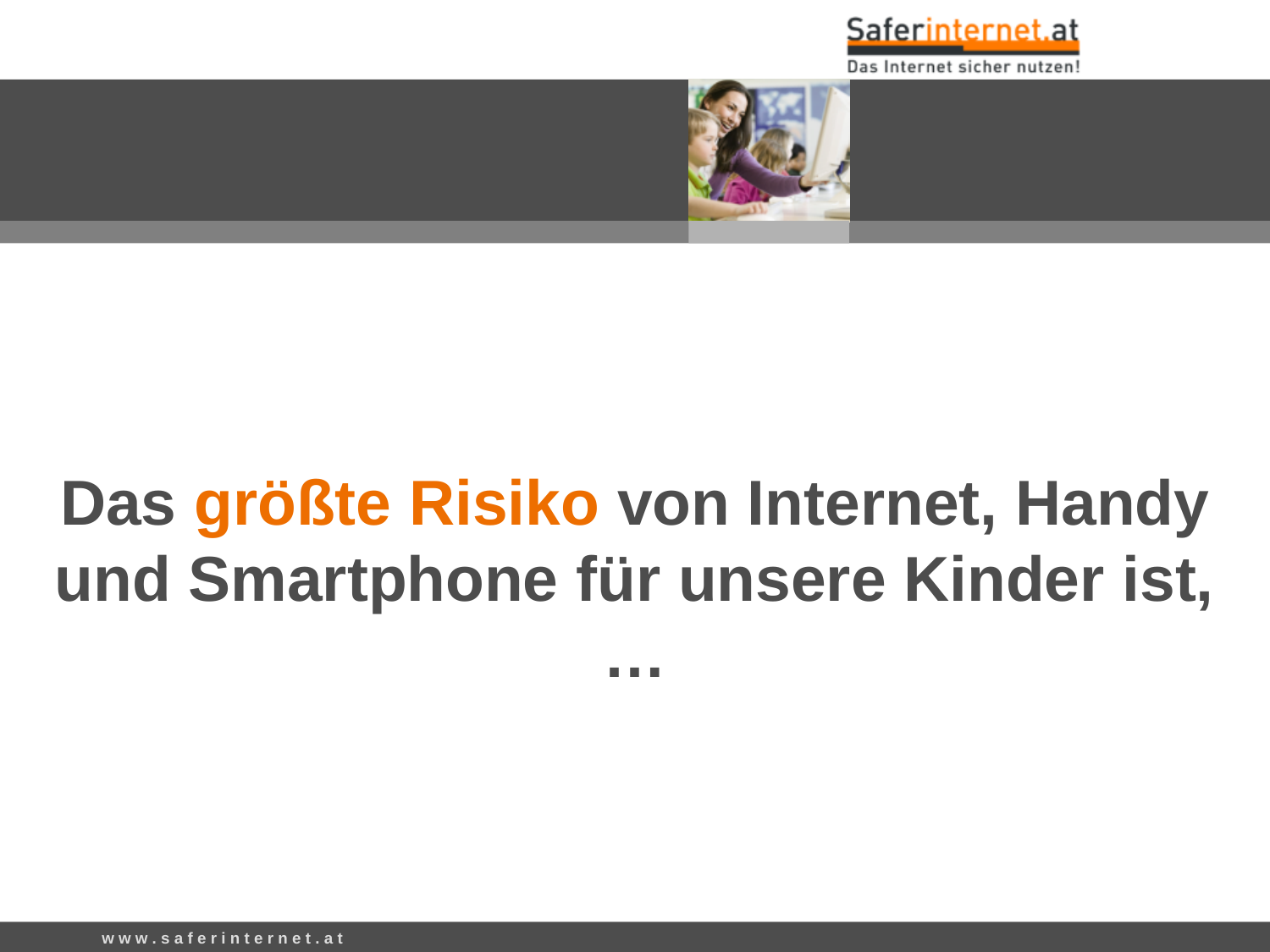

Das größte Risiko von Internet, Handy und Smartphone für unsere Kinder ist, …

w w w . s a f e r i n t e r n e t . a t